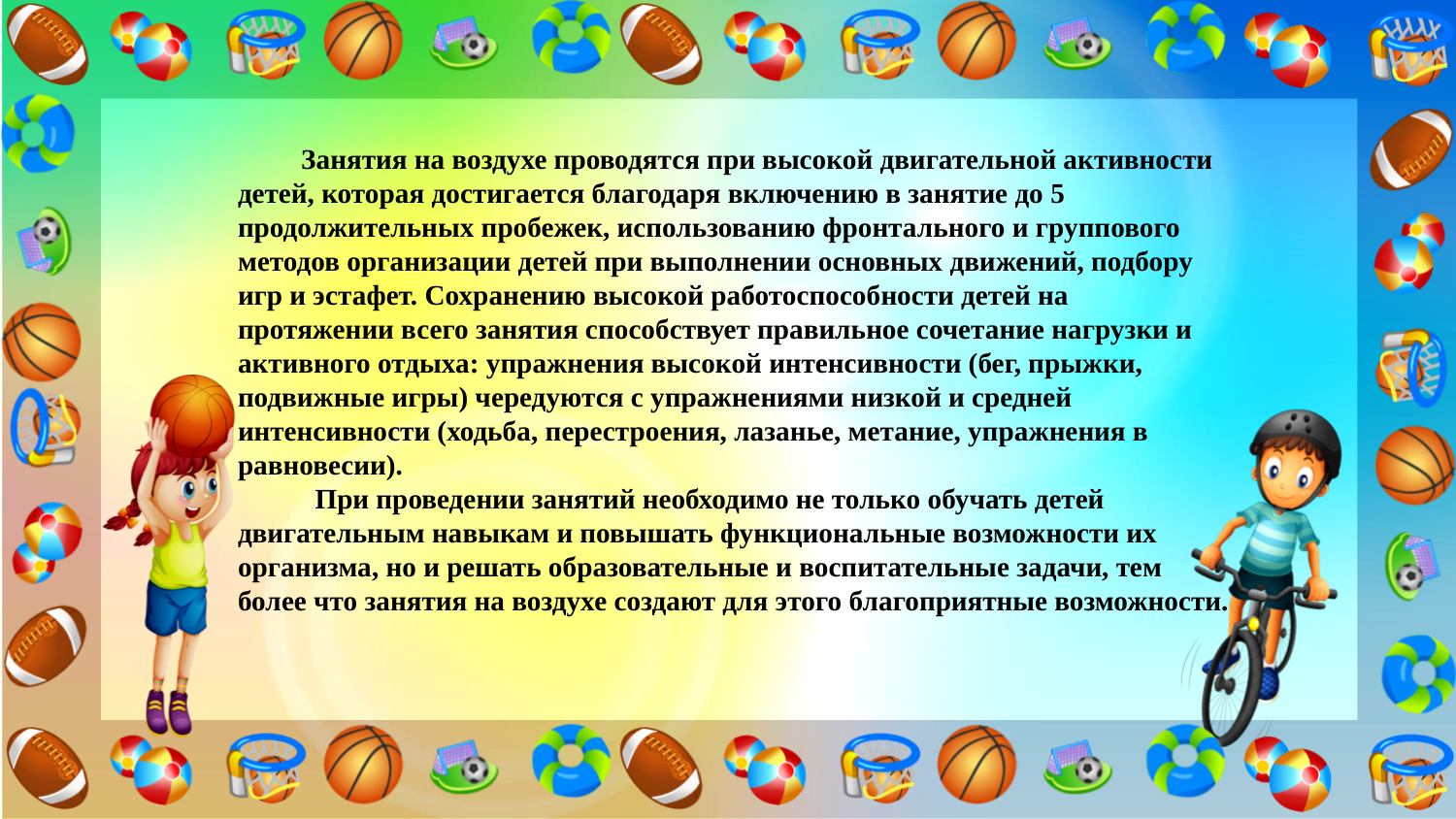

Занятия на воздухе проводятся при высокой двигательной активности детей, которая достигается благодаря включению в занятие до 5 продолжительных пробежек, использованию фронтального и группового методов организации детей при выполнении основных движений, подбору игр и эстафет. Сохранению высокой работоспособности детей на протяжении всего занятия способствует правильное сочетание нагрузки и активного отдыха: упражнения высокой интенсивности (бег, прыжки, подвижные игры) чередуются с упражнениями низкой и средней интенсивности (ходьба, перестроения, лазанье, метание, упражнения в равновесии).
           При проведении занятий необходимо не только обучать детей двигательным навыкам и повышать функциональные возможности их организма, но и решать образовательные и воспитательные задачи, тем более что занятия на воздухе создают для этого благоприятные возможности.